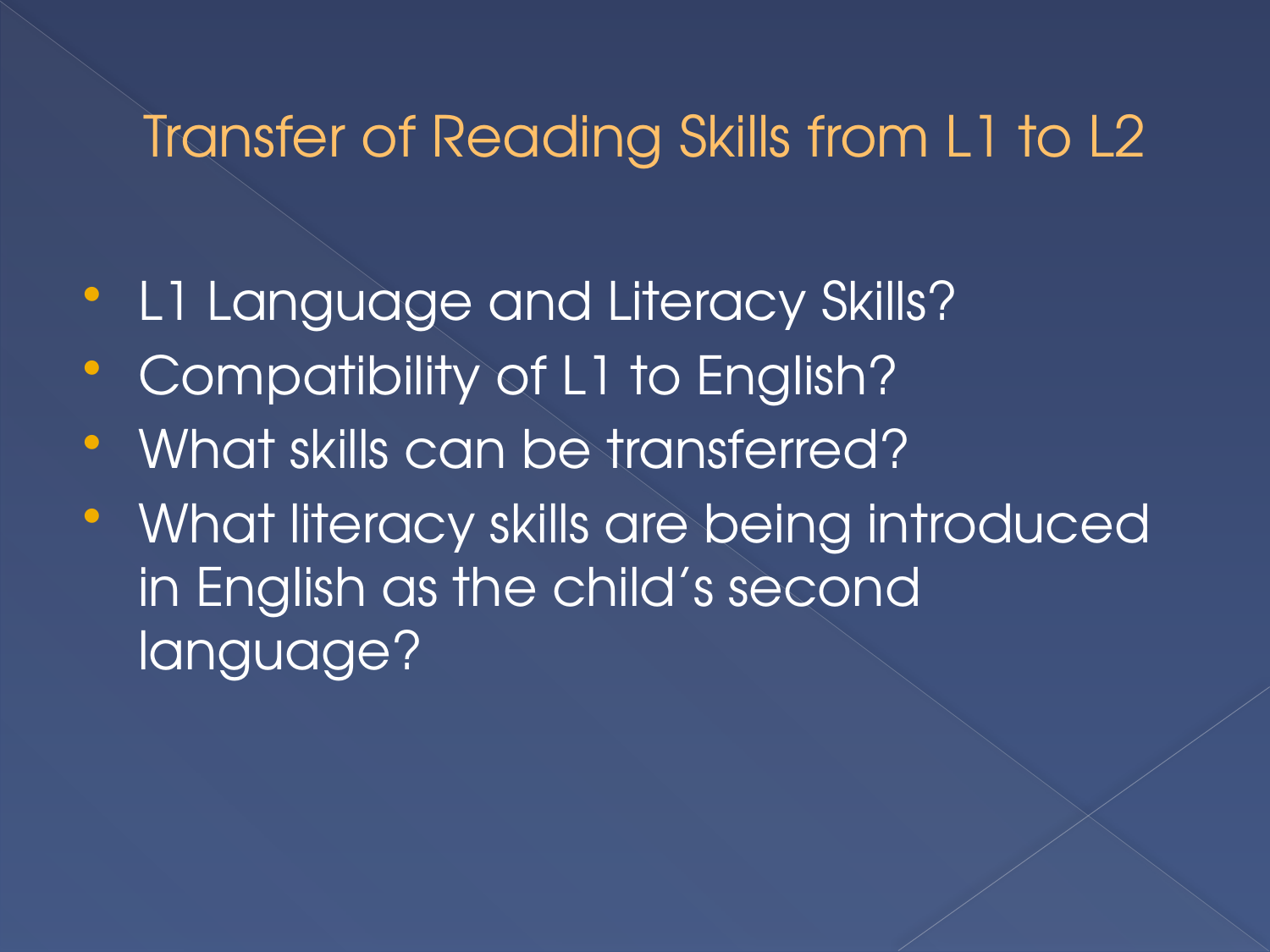

# Transfer of Reading Skills from L1 to L2
L1 Language and Literacy Skills?
Compatibility of L1 to English?
What skills can be transferred?
What literacy skills are being introduced in English as the child’s second language?